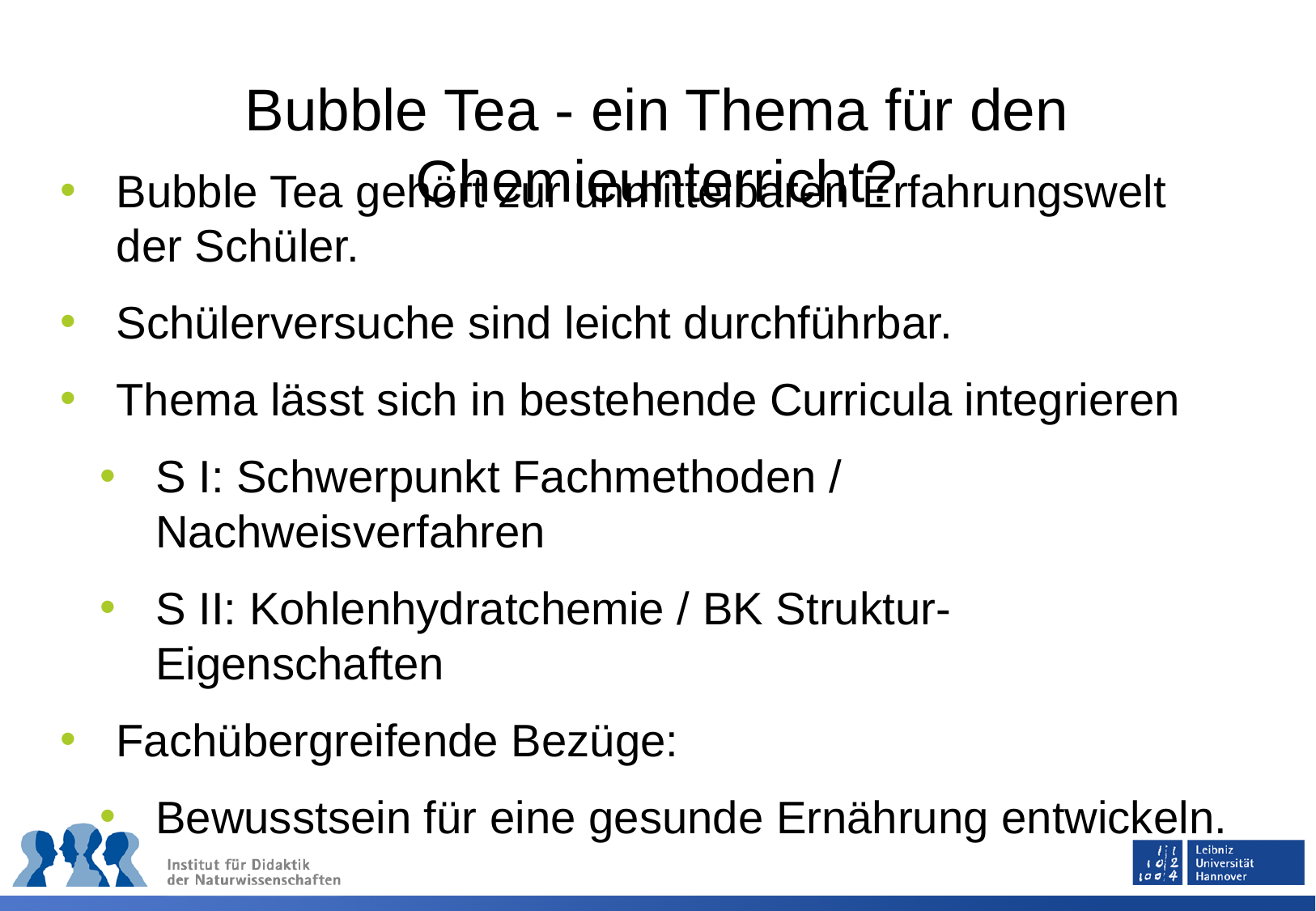

# Bubble Tea - ein Thema für den Chemieunterricht?
Bubble Tea gehört zur unmittelbaren Erfahrungswelt der Schüler.
Schülerversuche sind leicht durchführbar.
Thema lässt sich in bestehende Curricula integrieren
S I: Schwerpunkt Fachmethoden / Nachweisverfahren
S II: Kohlenhydratchemie / BK Struktur-Eigenschaften
Fachübergreifende Bezüge:
Bewusstsein für eine gesunde Ernährung entwickeln.